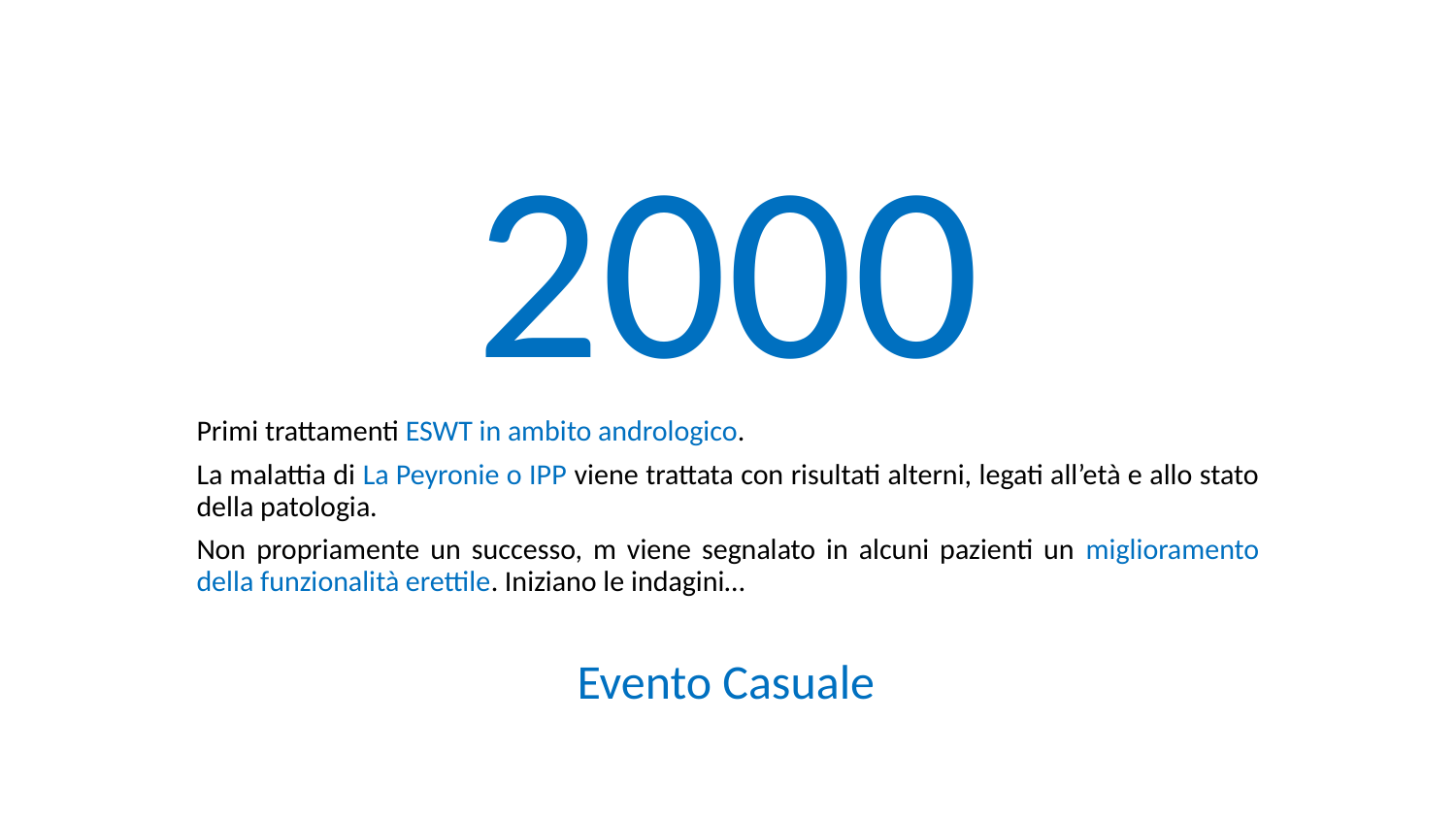

# 2000
Primi trattamenti ESWT in ambito andrologico.
La malattia di La Peyronie o IPP viene trattata con risultati alterni, legati all’età e allo stato della patologia.
Non propriamente un successo, m viene segnalato in alcuni pazienti un miglioramento della funzionalità erettile. Iniziano le indagini…
Evento Casuale